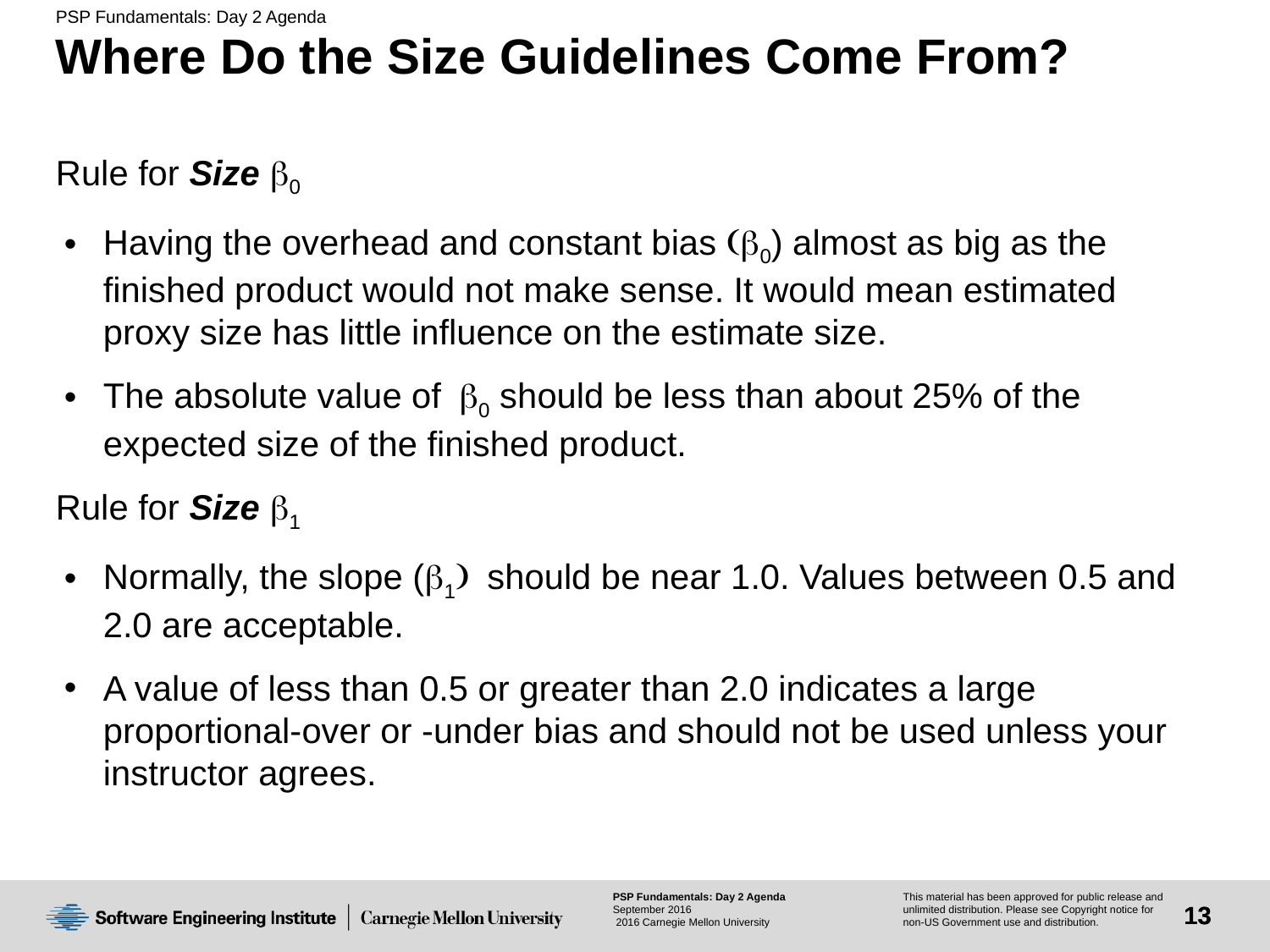

# Where Do the Size Guidelines Come From?
Rule for Size β0
Having the overhead and constant bias (β0) almost as big as the finished product would not make sense. It would mean estimated proxy size has little influence on the estimate size.
The absolute value of β0 should be less than about 25% of the expected size of the finished product.
Rule for Size β1
Normally, the slope (β1) should be near 1.0. Values between 0.5 and 2.0 are acceptable.
A value of less than 0.5 or greater than 2.0 indicates a large proportional-over or -under bias and should not be used unless your instructor agrees.